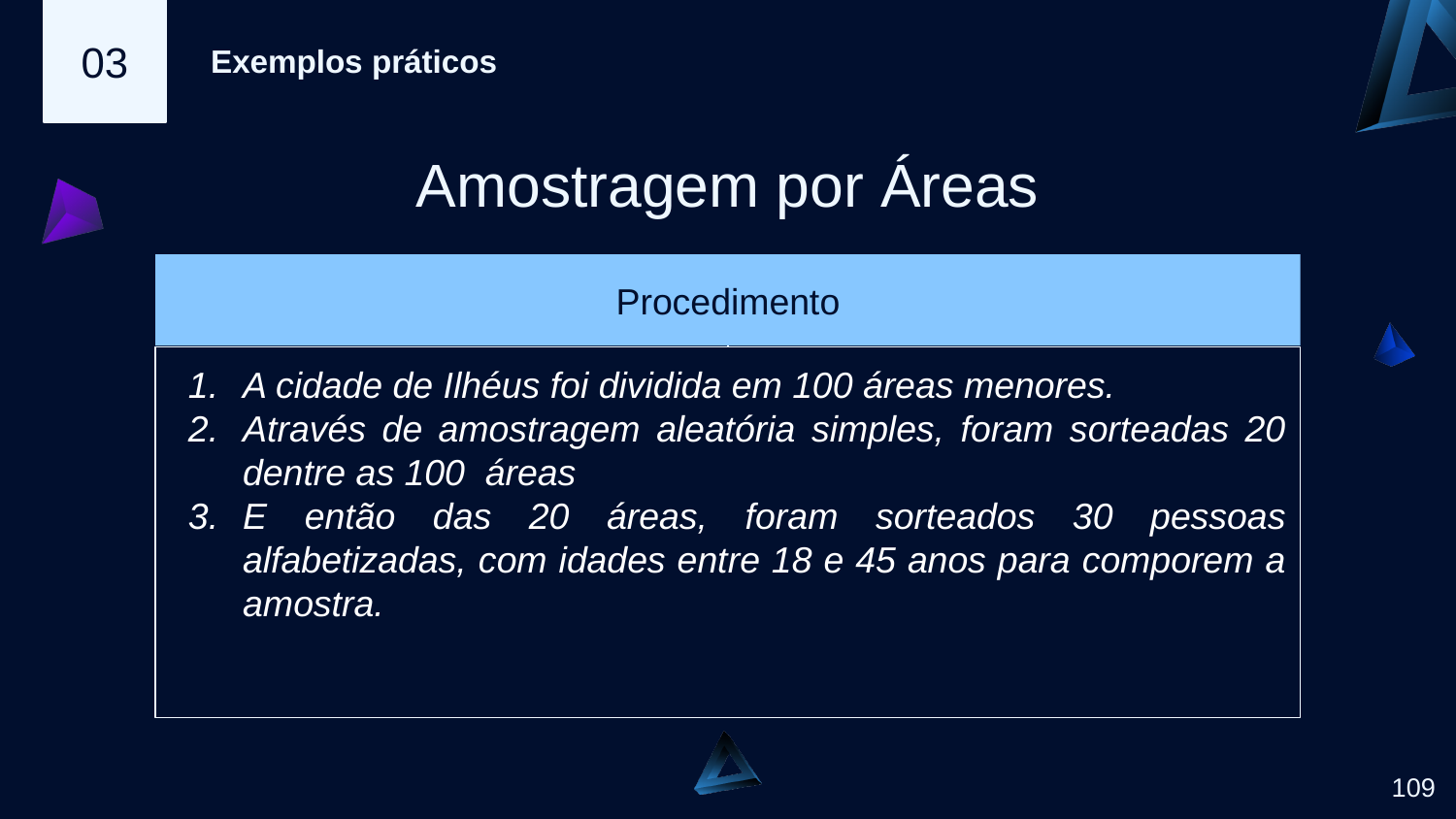

03
Exemplos práticos
Amostragem por Áreas
# Procedimento
A cidade de Ilhéus foi dividida em 100 áreas menores.
Através de amostragem aleatória simples, foram sorteadas 20 dentre as 100  áreas
E então das 20 áreas, foram sorteados 30 pessoas alfabetizadas, com idades entre 18 e 45 anos para comporem a amostra.
109